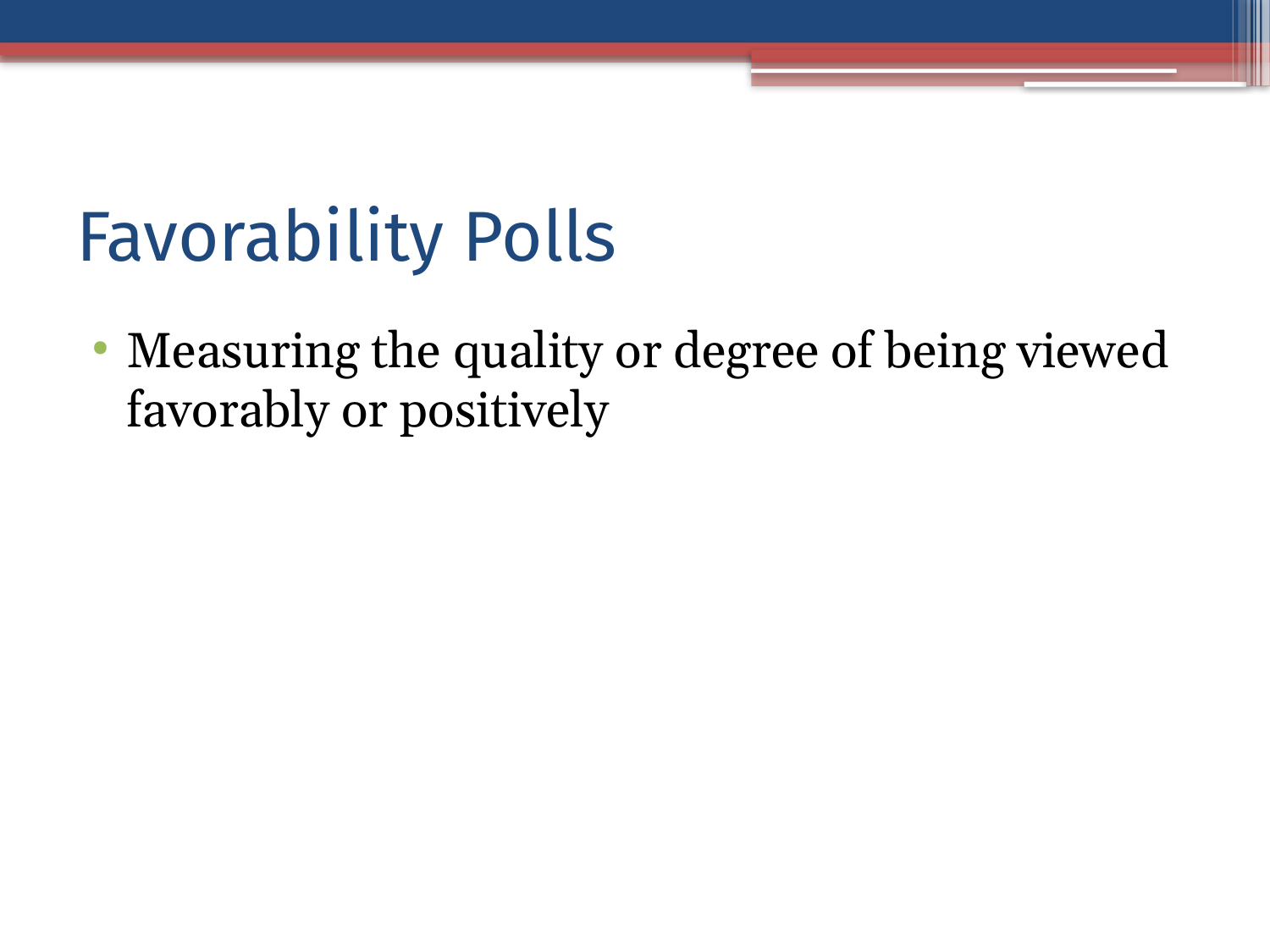

# Favorability Polls
Measuring the quality or degree of being viewed favorably or positively